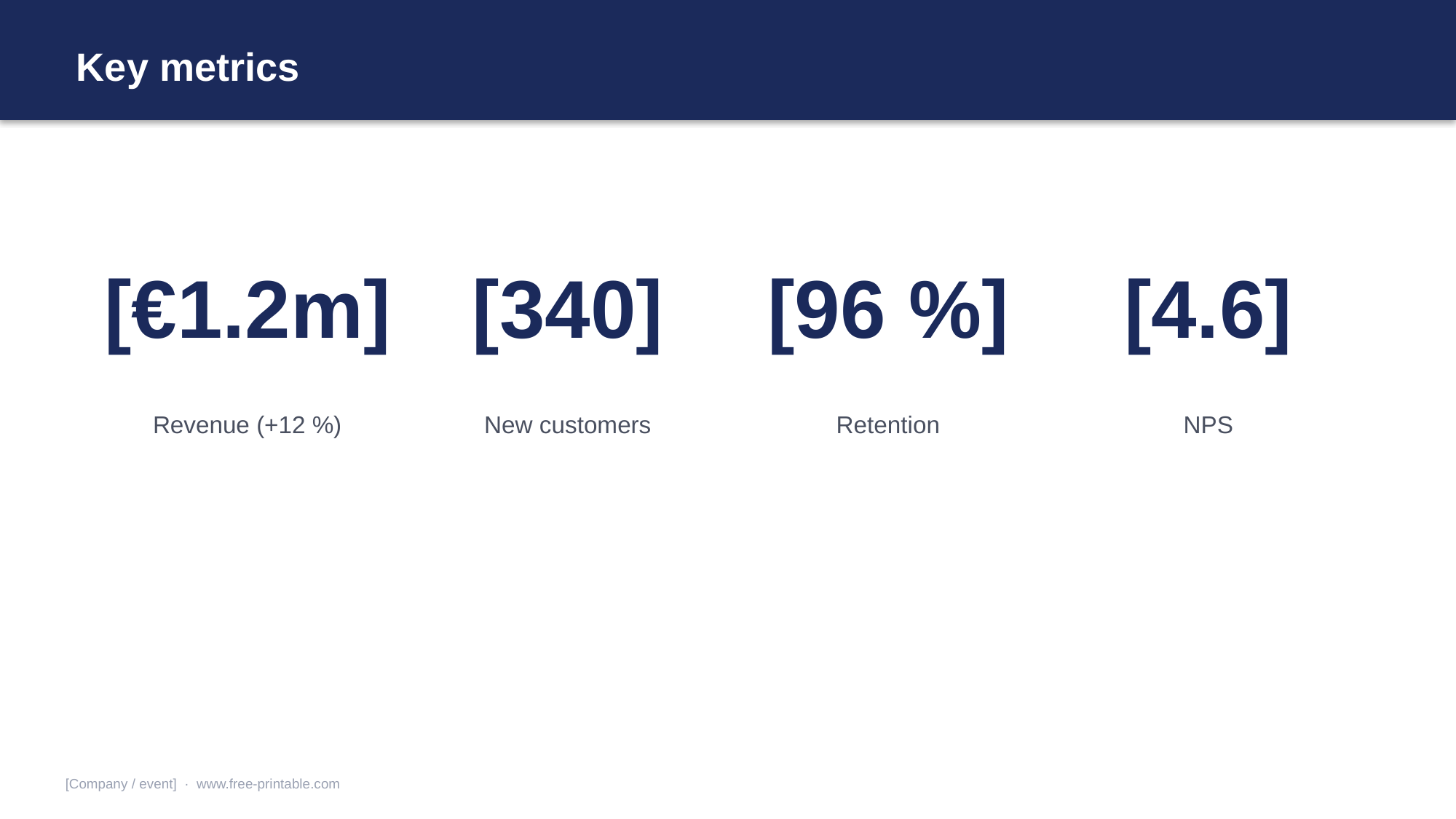

Key metrics
[€1.2m]
[340]
[96 %]
[4.6]
Revenue (+12 %)
New customers
Retention
NPS
[Company / event]  ·  www.free-printable.com